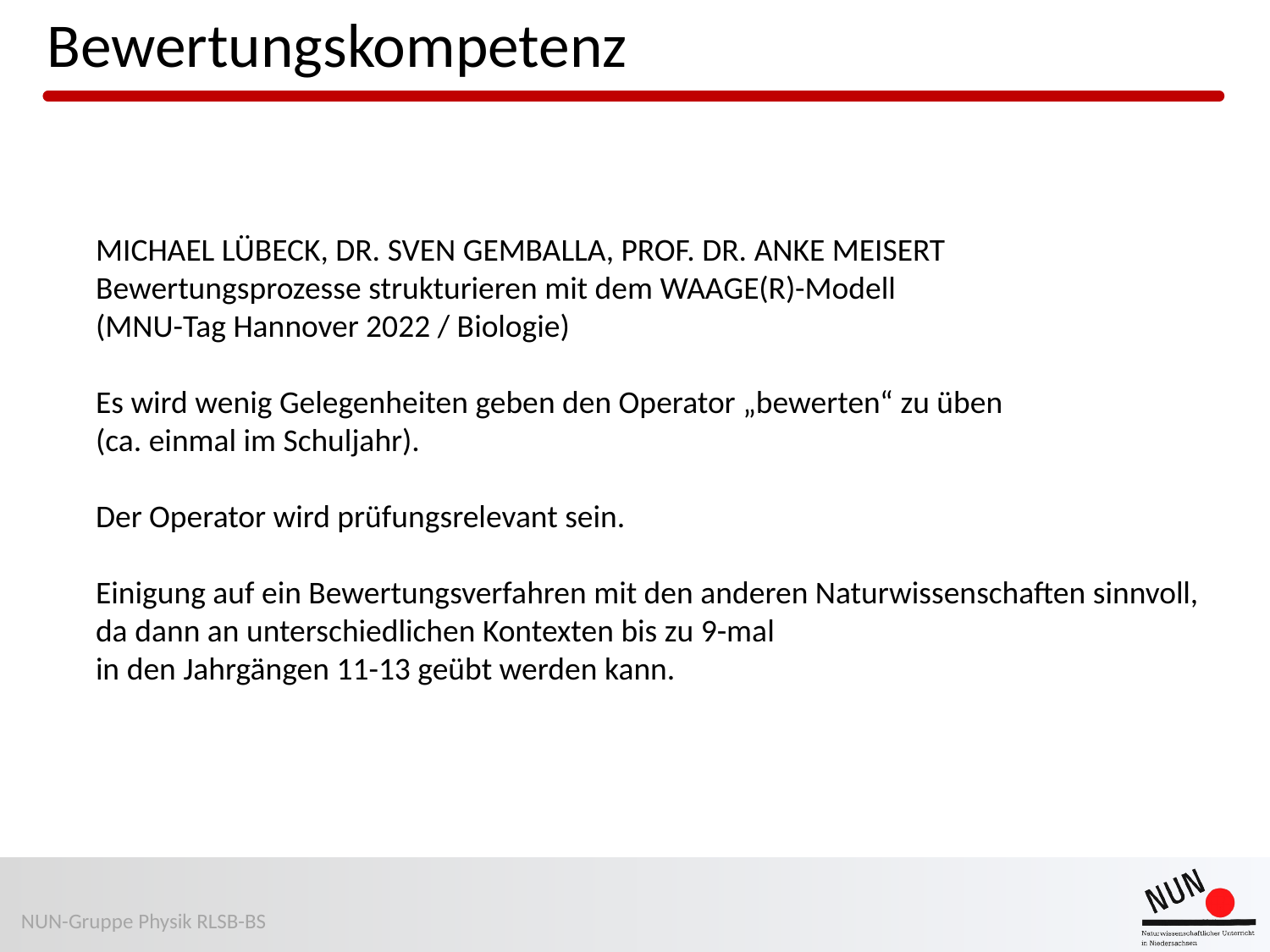

# Bewertungskompetenz
MICHAEL LÜBECK, DR. SVEN GEMBALLA, PROF. DR. ANKE MEISERT
Bewertungsprozesse strukturieren mit dem WAAGE(R)-Modell
(MNU-Tag Hannover 2022 / Biologie)

Es wird wenig Gelegenheiten geben den Operator „bewerten“ zu üben
(ca. einmal im Schuljahr).

Der Operator wird prüfungsrelevant sein.

Einigung auf ein Bewertungsverfahren mit den anderen Naturwissenschaften sinnvoll,
da dann an unterschiedlichen Kontexten bis zu 9-mal
in den Jahrgängen 11-13 geübt werden kann.